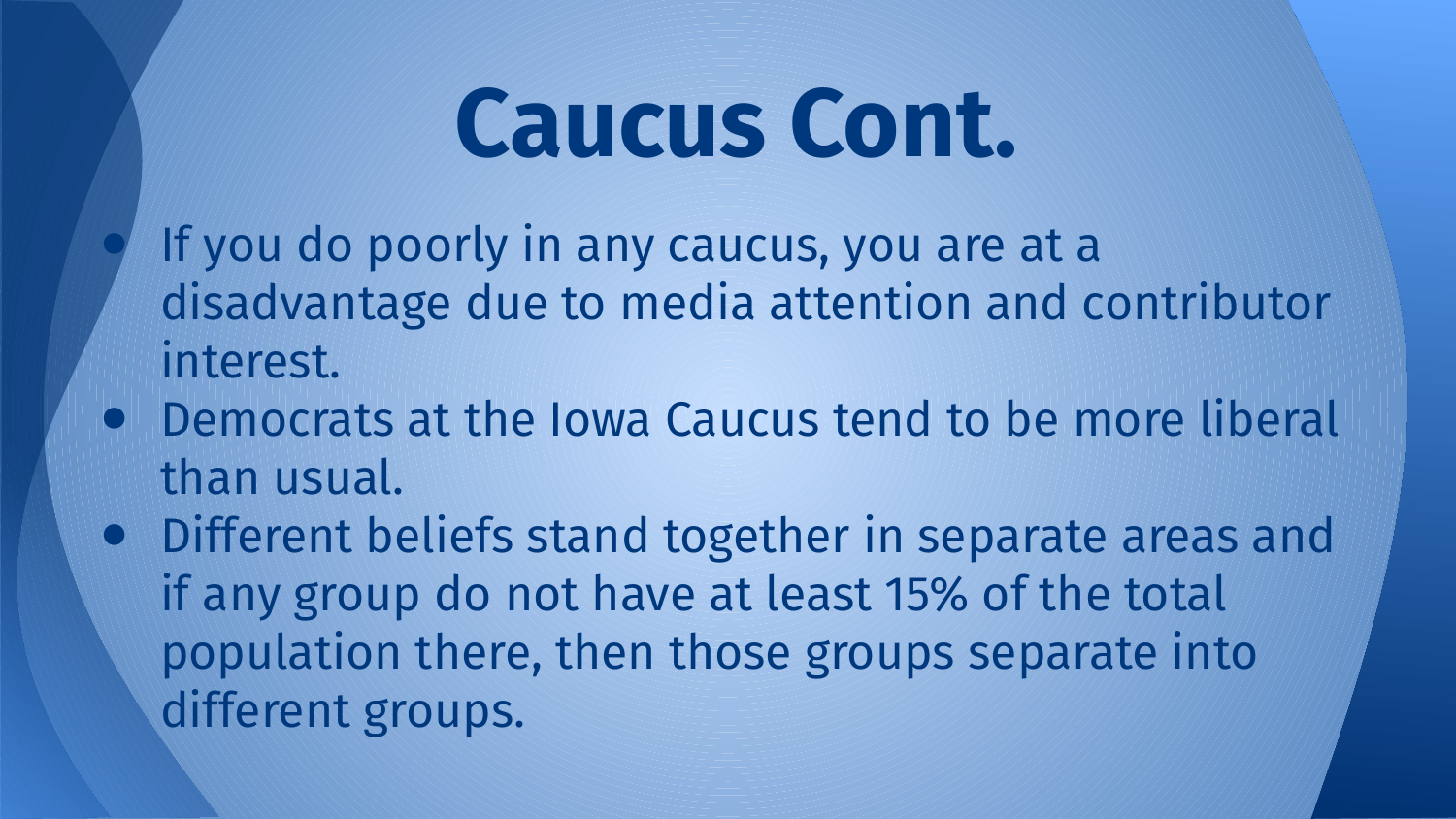

# Caucus Cont.
If you do poorly in any caucus, you are at a disadvantage due to media attention and contributor interest.
Democrats at the Iowa Caucus tend to be more liberal than usual.
Different beliefs stand together in separate areas and if any group do not have at least 15% of the total population there, then those groups separate into different groups.